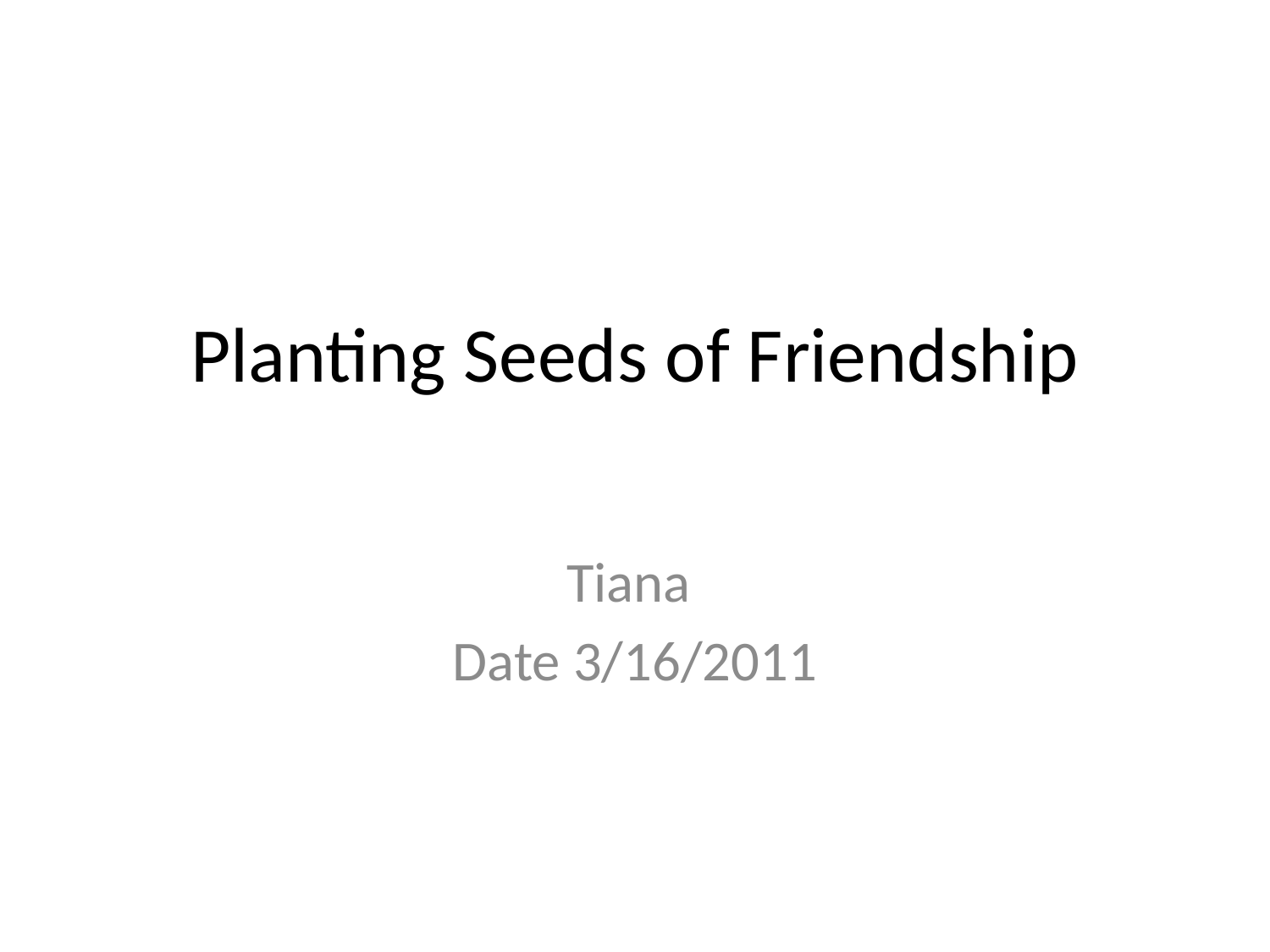

# Planting Seeds of Friendship
Tiana
Date 3/16/2011